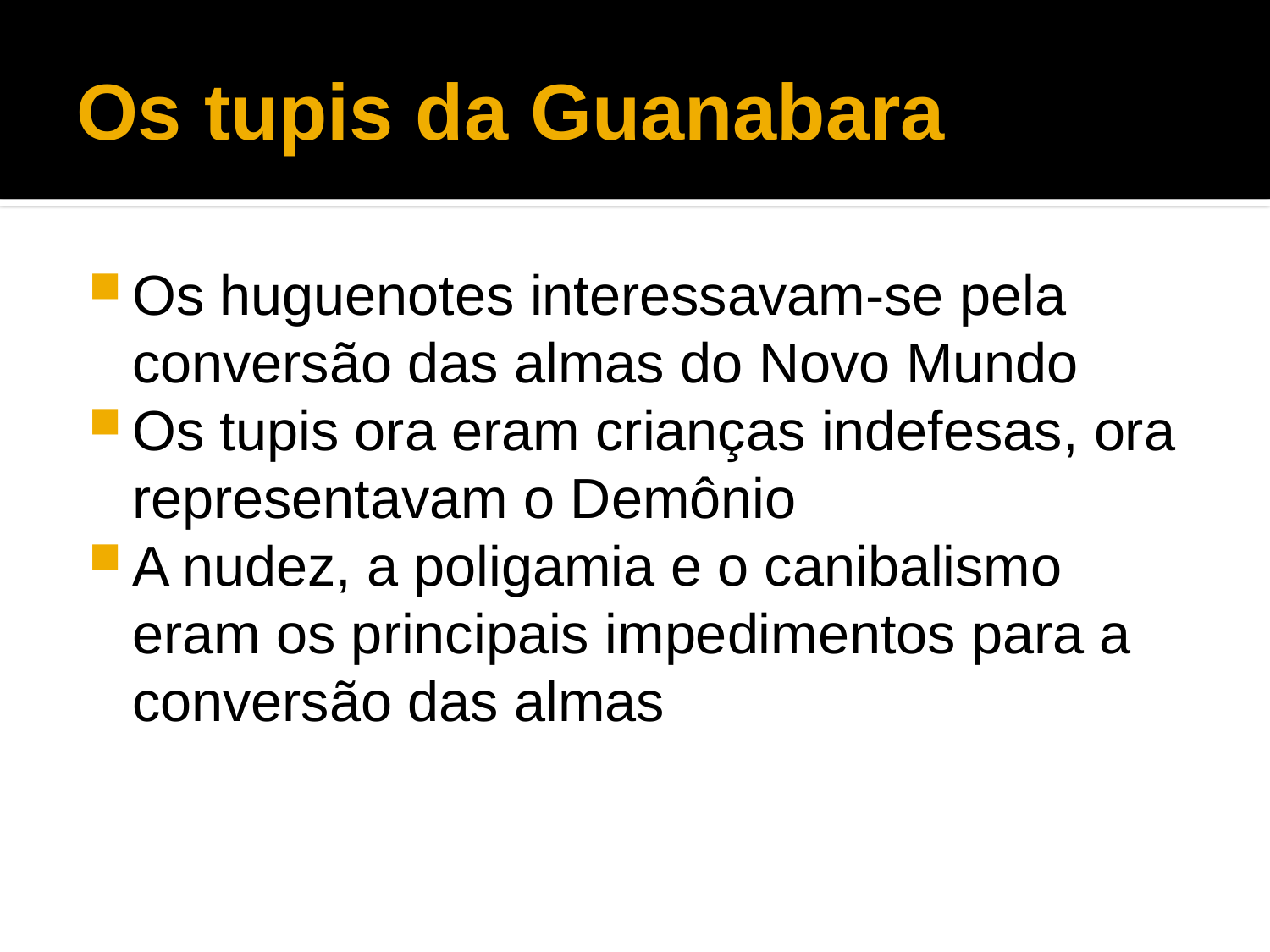

# Os tupis da Guanabara
Os huguenotes interessavam-se pela conversão das almas do Novo Mundo
Os tupis ora eram crianças indefesas, ora representavam o Demônio
A nudez, a poligamia e o canibalismo eram os principais impedimentos para a conversão das almas